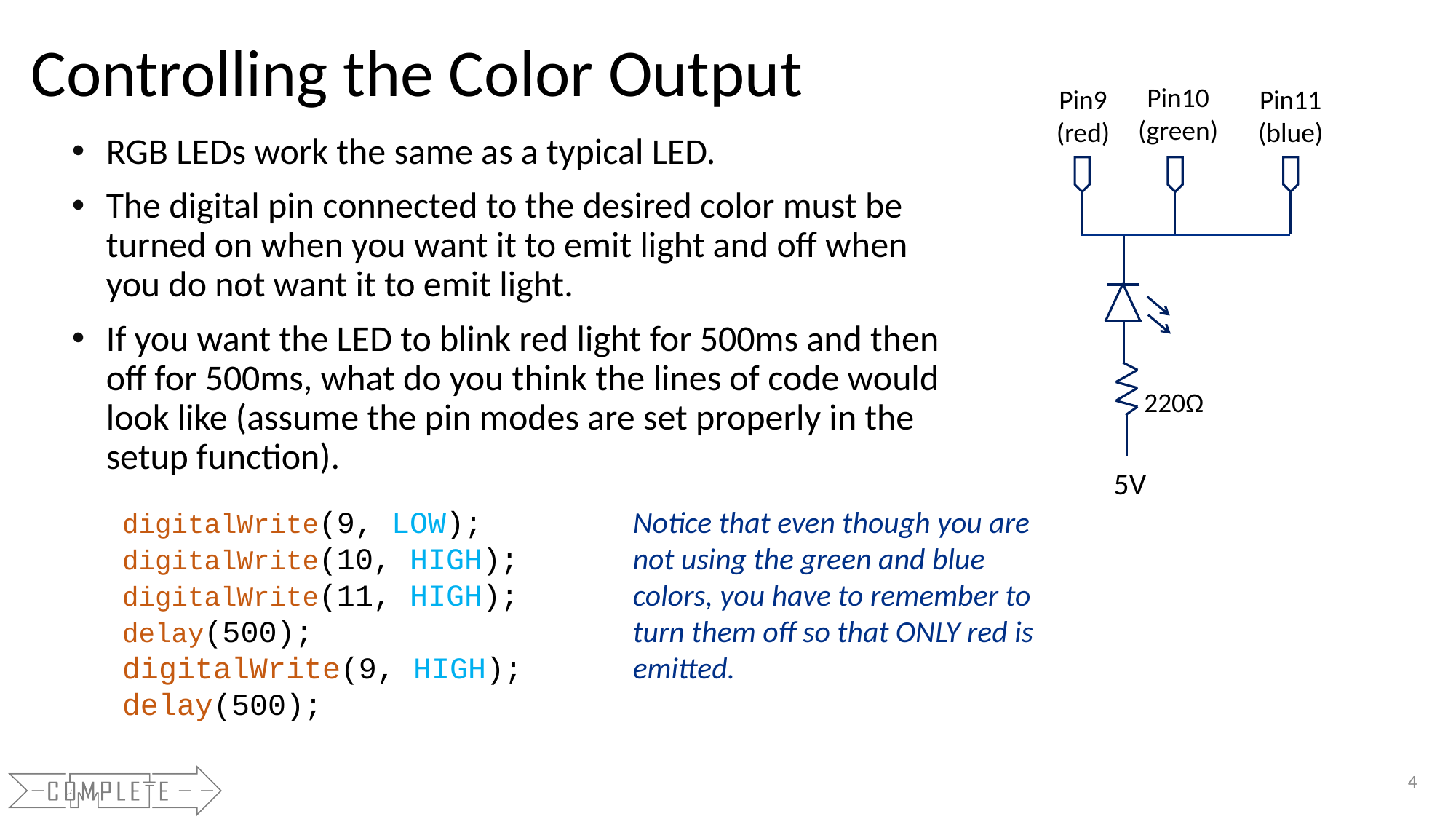

# Controlling the Color Output
Pin10 (green)

Pin9 (red)

Pin11 (blue)

220Ω
5V
RGB LEDs work the same as a typical LED.
The digital pin connected to the desired color must be turned on when you want it to emit light and off when you do not want it to emit light.
If you want the LED to blink red light for 500ms and then off for 500ms, what do you think the lines of code would look like (assume the pin modes are set properly in the setup function).
digitalWrite(9, LOW);
digitalWrite(10, HIGH);
digitalWrite(11, HIGH);
delay(500);
digitalWrite(9, HIGH);
delay(500);
Notice that even though you are not using the green and blue colors, you have to remember to turn them off so that ONLY red is emitted.
4